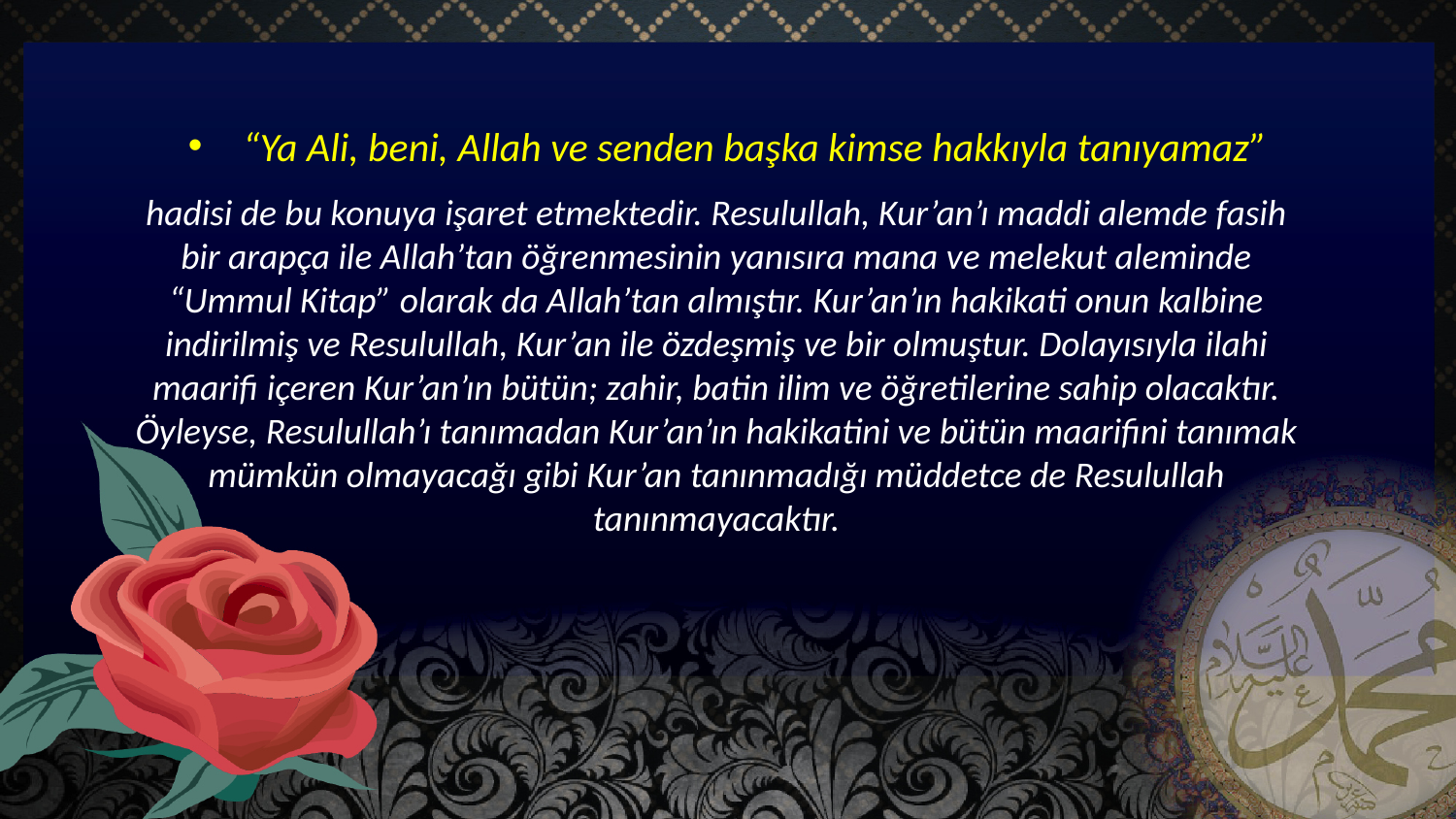

“Ya Ali, beni, Allah ve senden başka kimse hakkıyla tanıyamaz”
hadisi de bu konuya işaret etmektedir. Resulullah, Kur’an’ı maddi alemde fasih bir arapça ile Allah’tan öğrenmesinin yanısıra mana ve melekut aleminde “Ummul Kitap” olarak da Allah’tan almıştır. Kur’an’ın hakikati onun kalbine indirilmiş ve Resulullah, Kur’an ile özdeşmiş ve bir olmuştur. Dolayısıyla ilahi maarifi içeren Kur’an’ın bütün; zahir, batin ilim ve öğretilerine sahip olacaktır. Öyleyse, Resulullah’ı tanımadan Kur’an’ın hakikatini ve bütün maarifini tanımak mümkün olmayacağı gibi Kur’an tanınmadığı müddetce de Resulullah tanınmayacaktır.